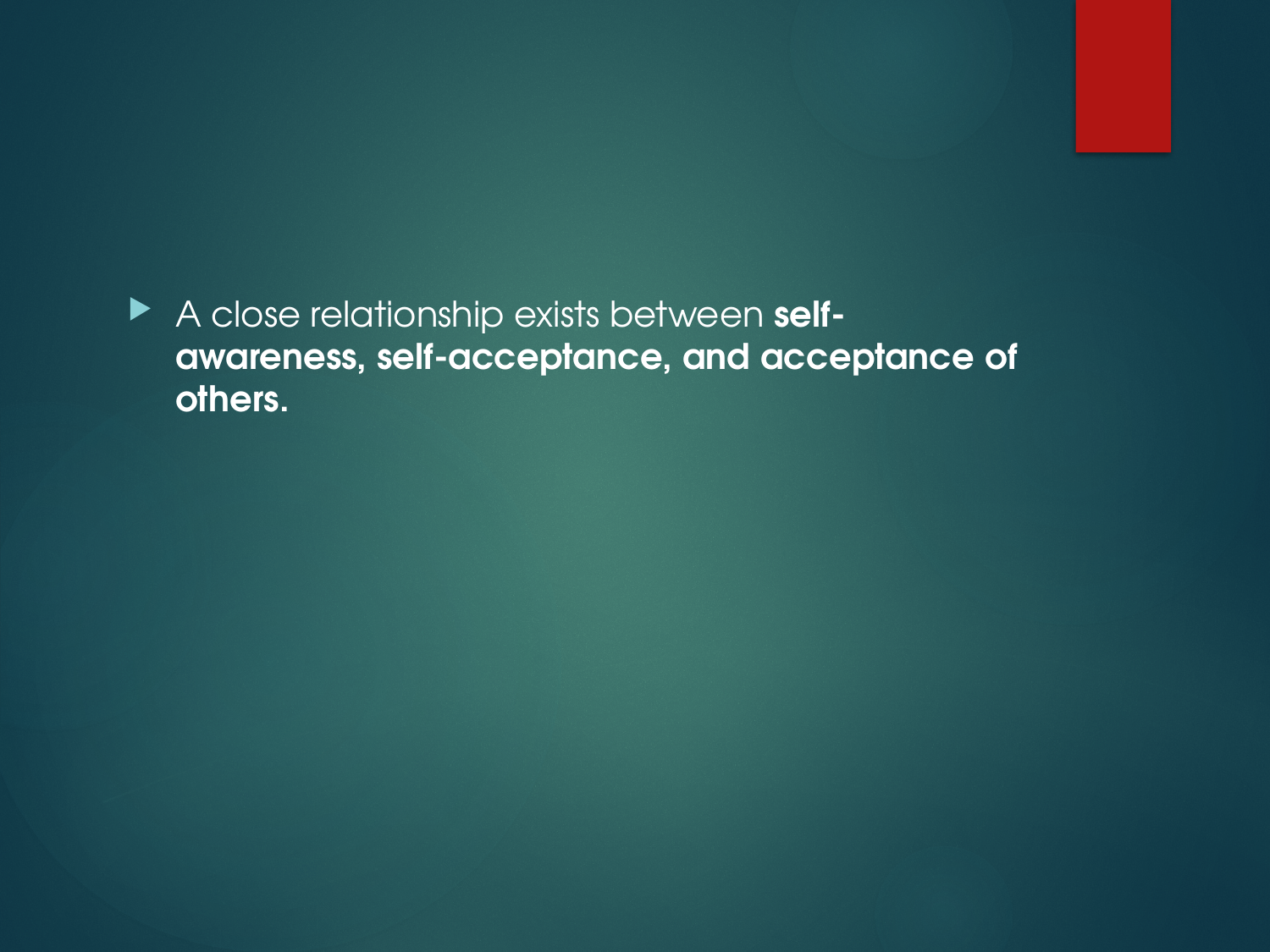

#
A close relationship exists between self-awareness, self-acceptance, and acceptance of others.